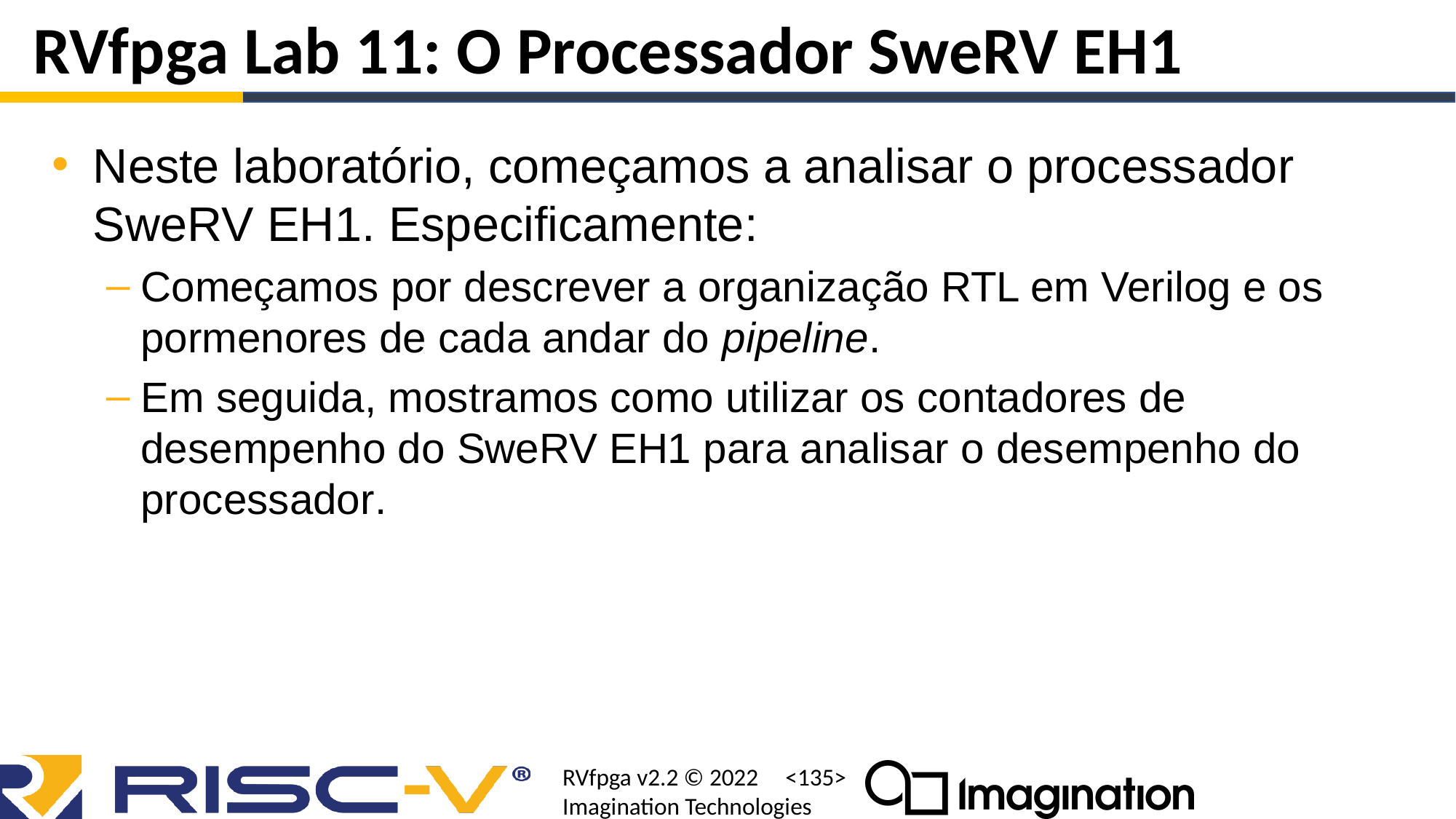

# RVfpga Lab 11: O Processador SweRV EH1
Neste laboratório, começamos a analisar o processador SweRV EH1. Especificamente:
Começamos por descrever a organização RTL em Verilog e os pormenores de cada andar do pipeline.
Em seguida, mostramos como utilizar os contadores de desempenho do SweRV EH1 para analisar o desempenho do processador.